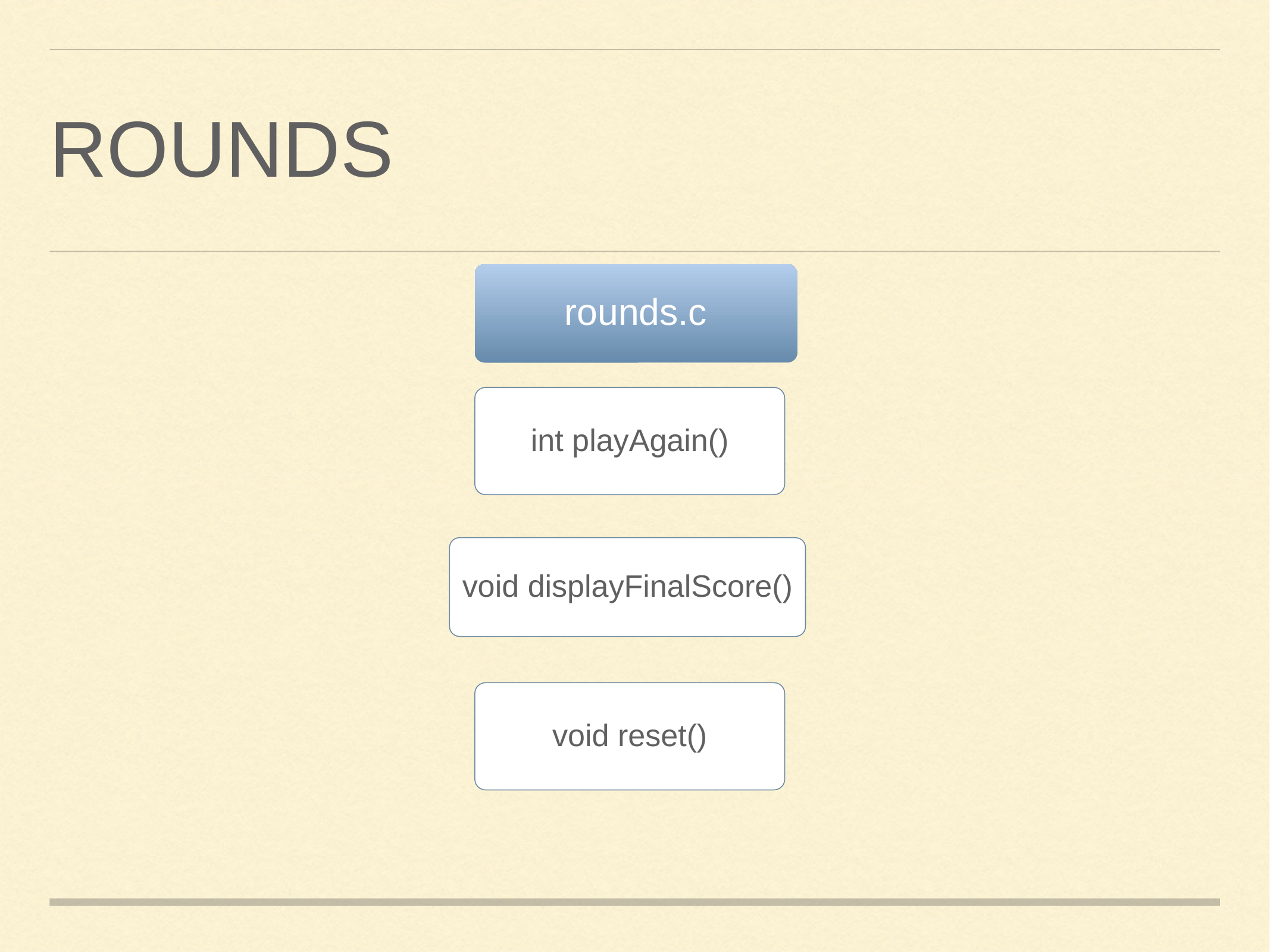

# rounds

rounds.c

int playAgain()

void displayFinalScore()

void reset()